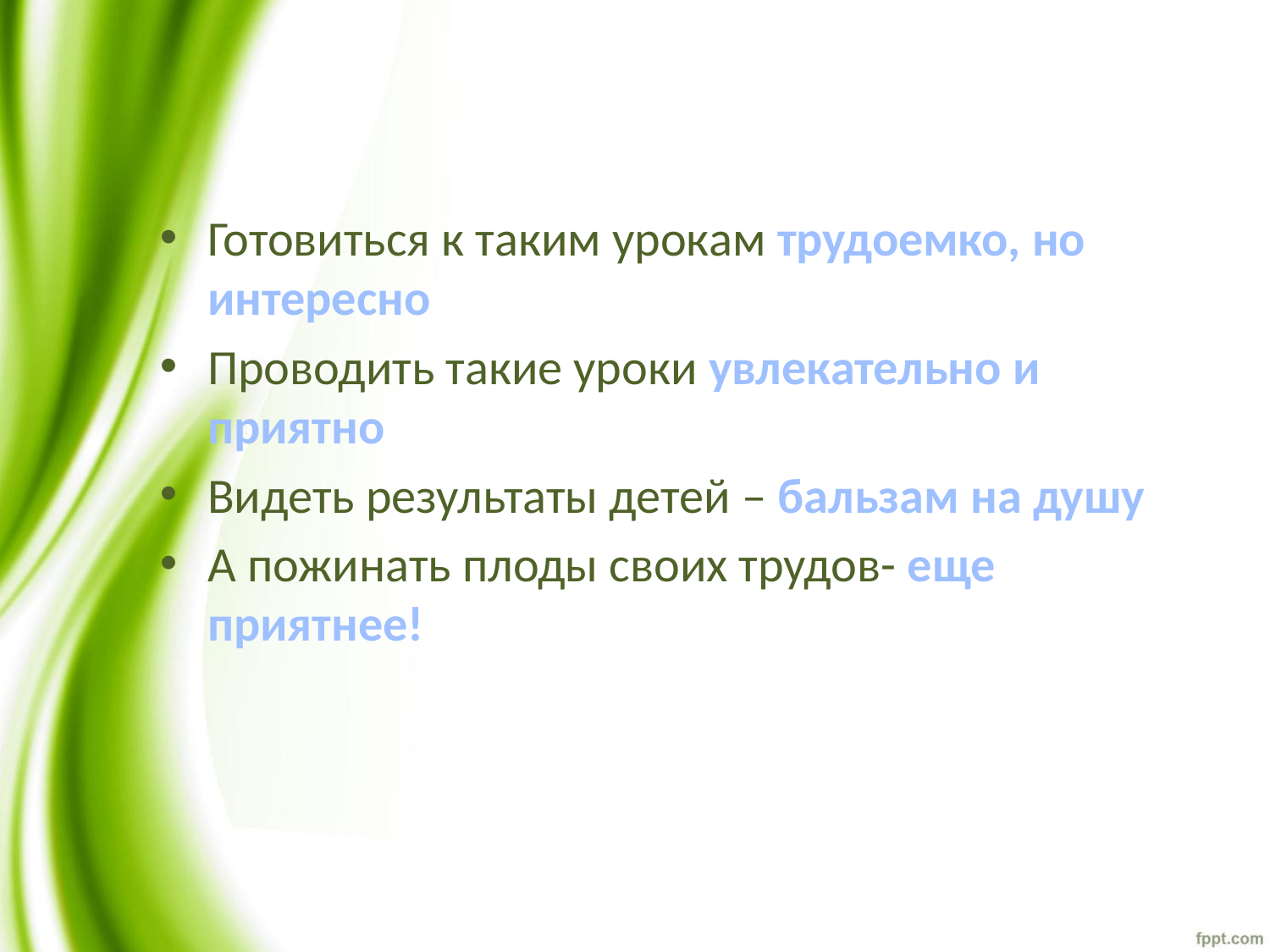

Готовиться к таким урокам трудоемко, но интересно
Проводить такие уроки увлекательно и приятно
Видеть результаты детей – бальзам на душу
А пожинать плоды своих трудов- еще приятнее!